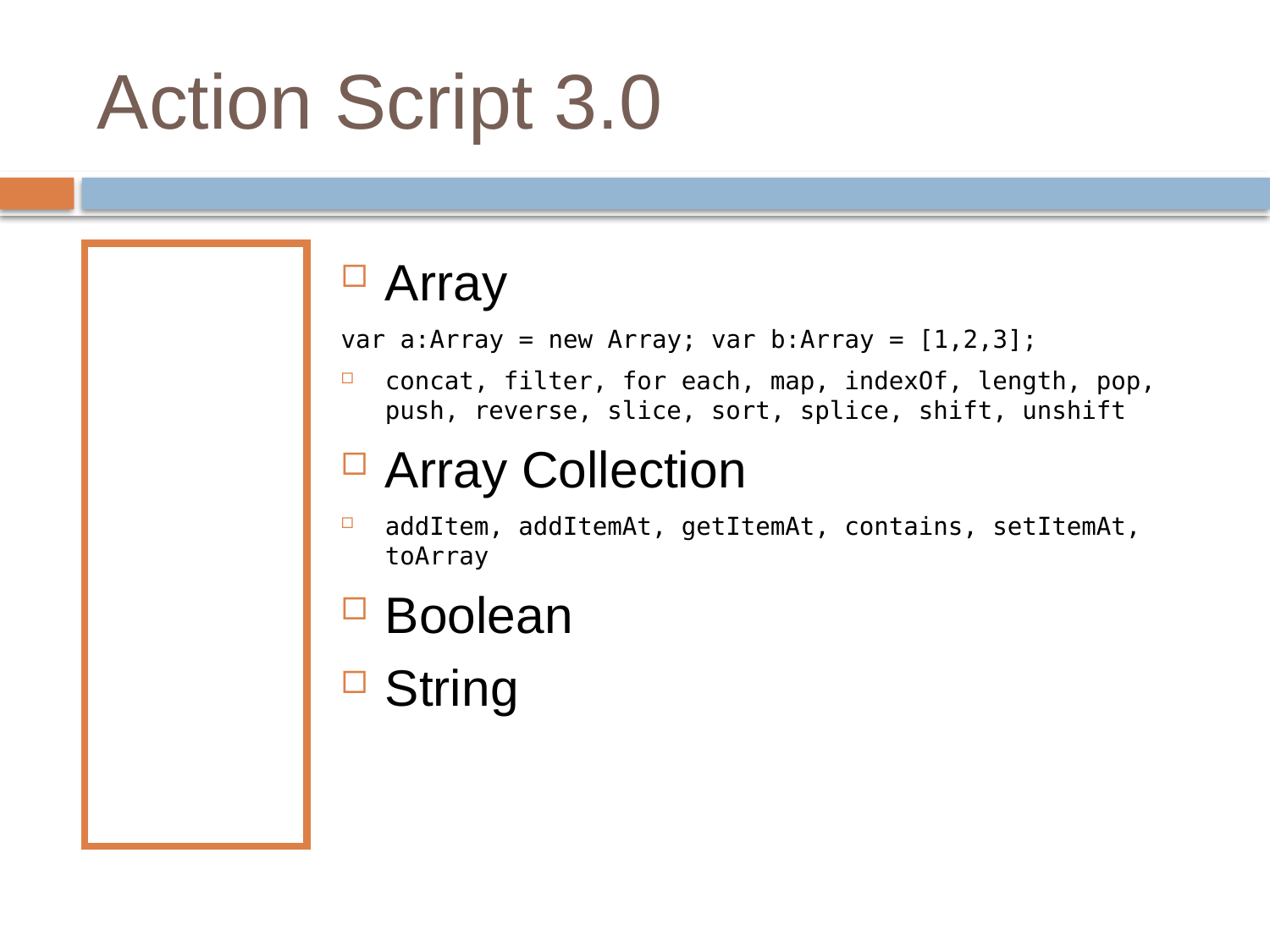

# Action Script 3.0
Other Basic Types
Array
var a:Array = new Array; var b:Array = [1,2,3];
concat, filter, for each, map, indexOf, length, pop, push, reverse, slice, sort, splice, shift, unshift
Array Collection
addItem, addItemAt, getItemAt, contains, setItemAt, toArray
Boolean
String